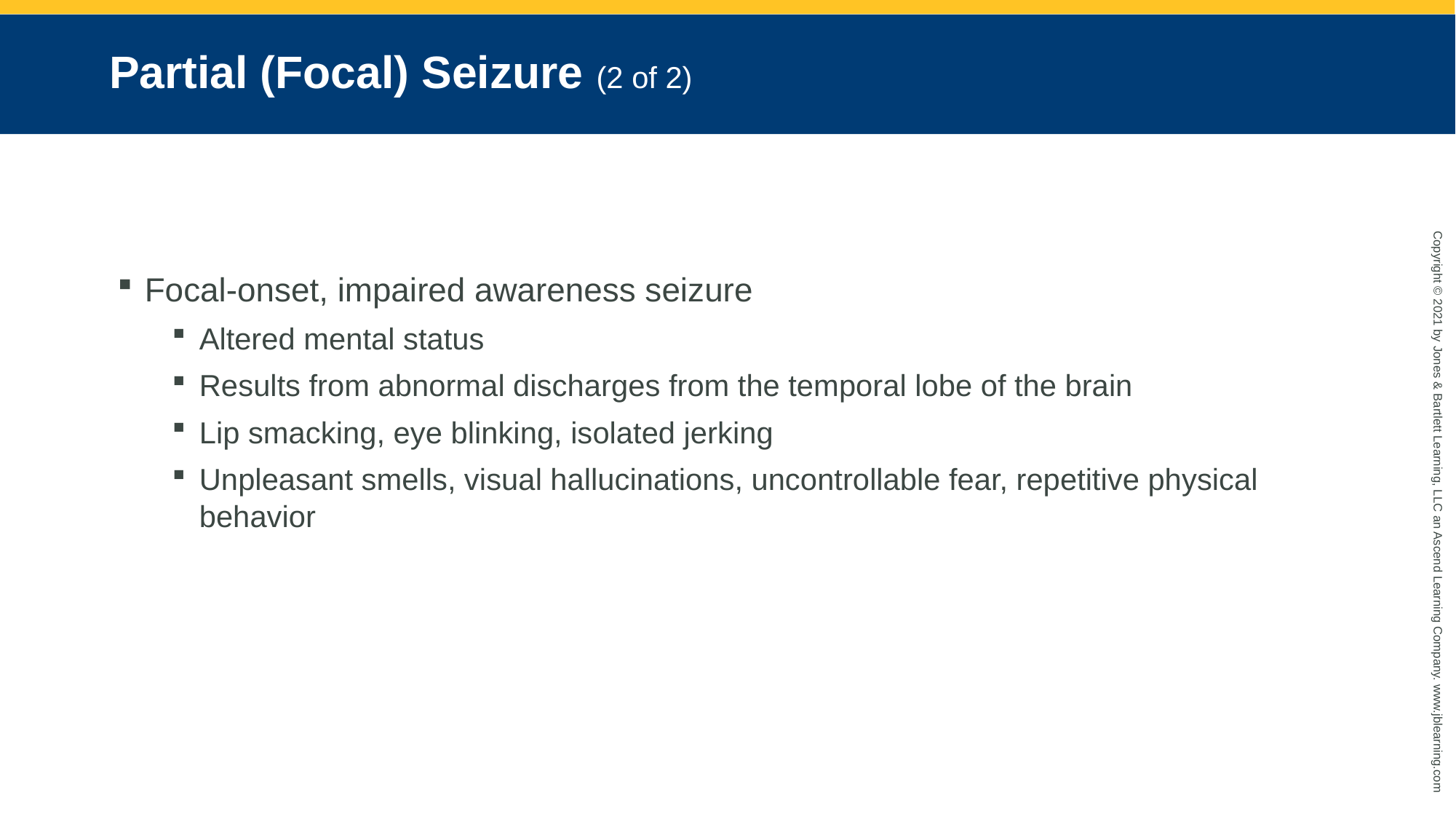

# Partial (Focal) Seizure (2 of 2)
Focal-onset, impaired awareness seizure
Altered mental status
Results from abnormal discharges from the temporal lobe of the brain
Lip smacking, eye blinking, isolated jerking
Unpleasant smells, visual hallucinations, uncontrollable fear, repetitive physical behavior